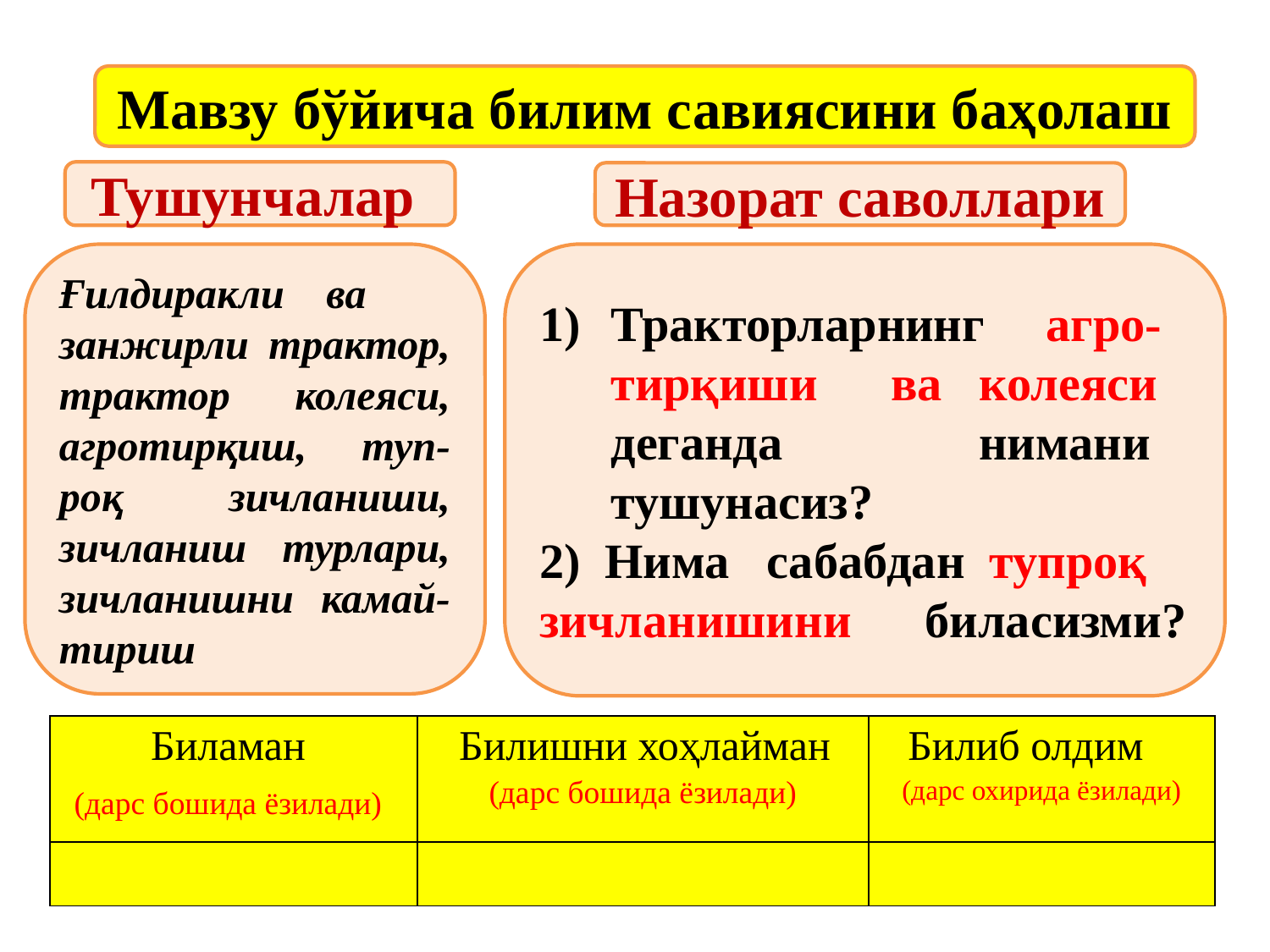

Мавзу бўйича билим савиясини баҳолаш
Тушунчалар
Назорат саволлари
Ғилдиракли ва   занжирли трактор, трактор колеяси, агротирқиш, туп-роқ зичланиши, зичланиш турлари, зичланишни камай-тириш
Тракторларнинг     агро-тирқиши      ва   колеяси деганда                нимани тушунасиз?
2)  Нима   сабабдан  тупроқ зичланишини      биласизми?
| Биламан (дарс бошида ёзилади) | Билишни хоҳлайман (дарс бошида ёзилади) | Билиб олдим (дарс охирида ёзилади) |
| --- | --- | --- |
|  |  |  |